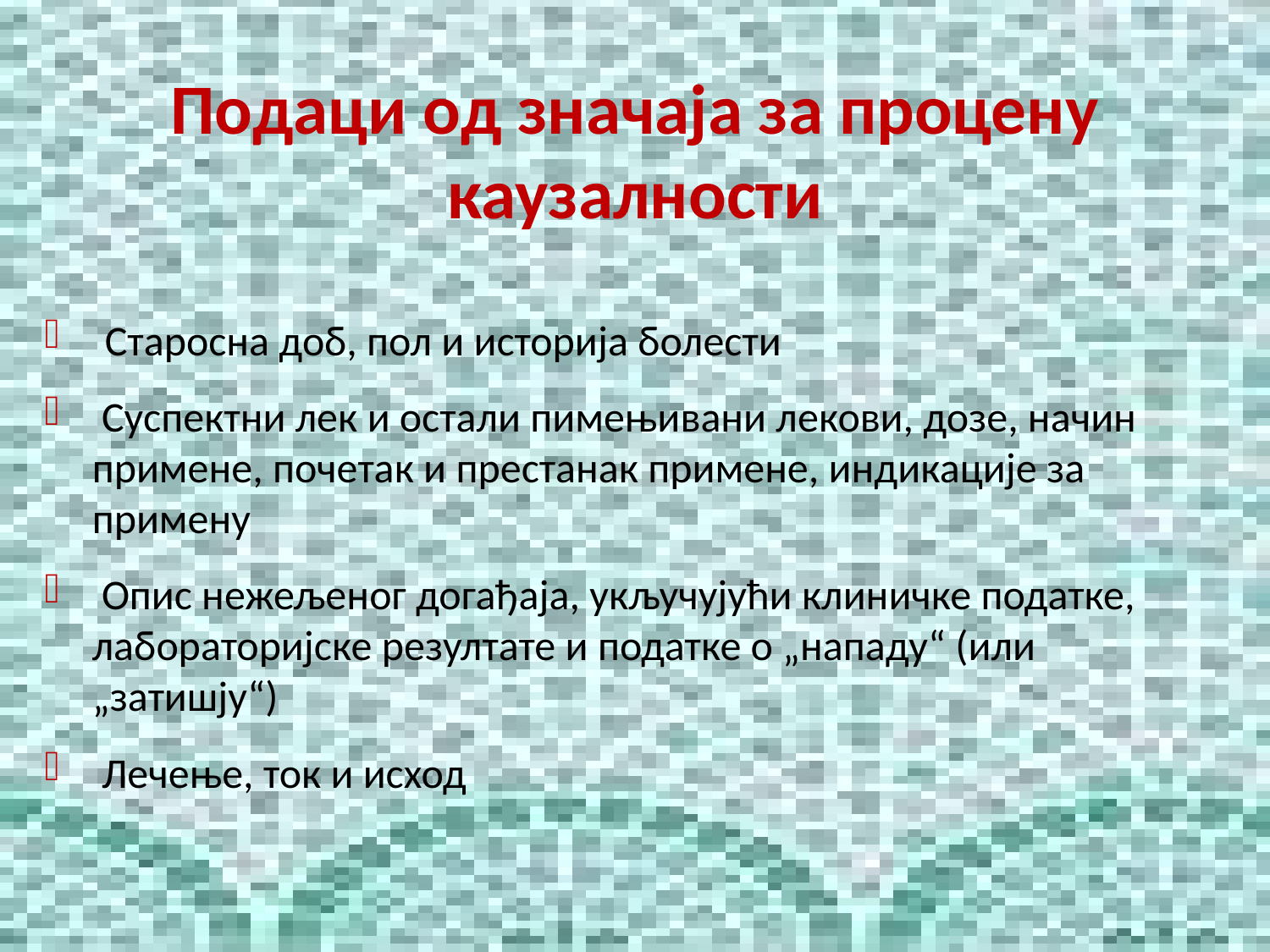

# Подаци од значаја за процену каузалности
 Старосна доб, пол и историја болести

 Суспектни лек и остали пимењивани лекови, дозе, начин примене, почетак и престанак примене, индикације за примену

 Опис нежељеног догађаја, укључујући клиничке податке, лабораторијске резултате и податке о „нападу“ (или „затишју“)

 Лечење, ток и исход